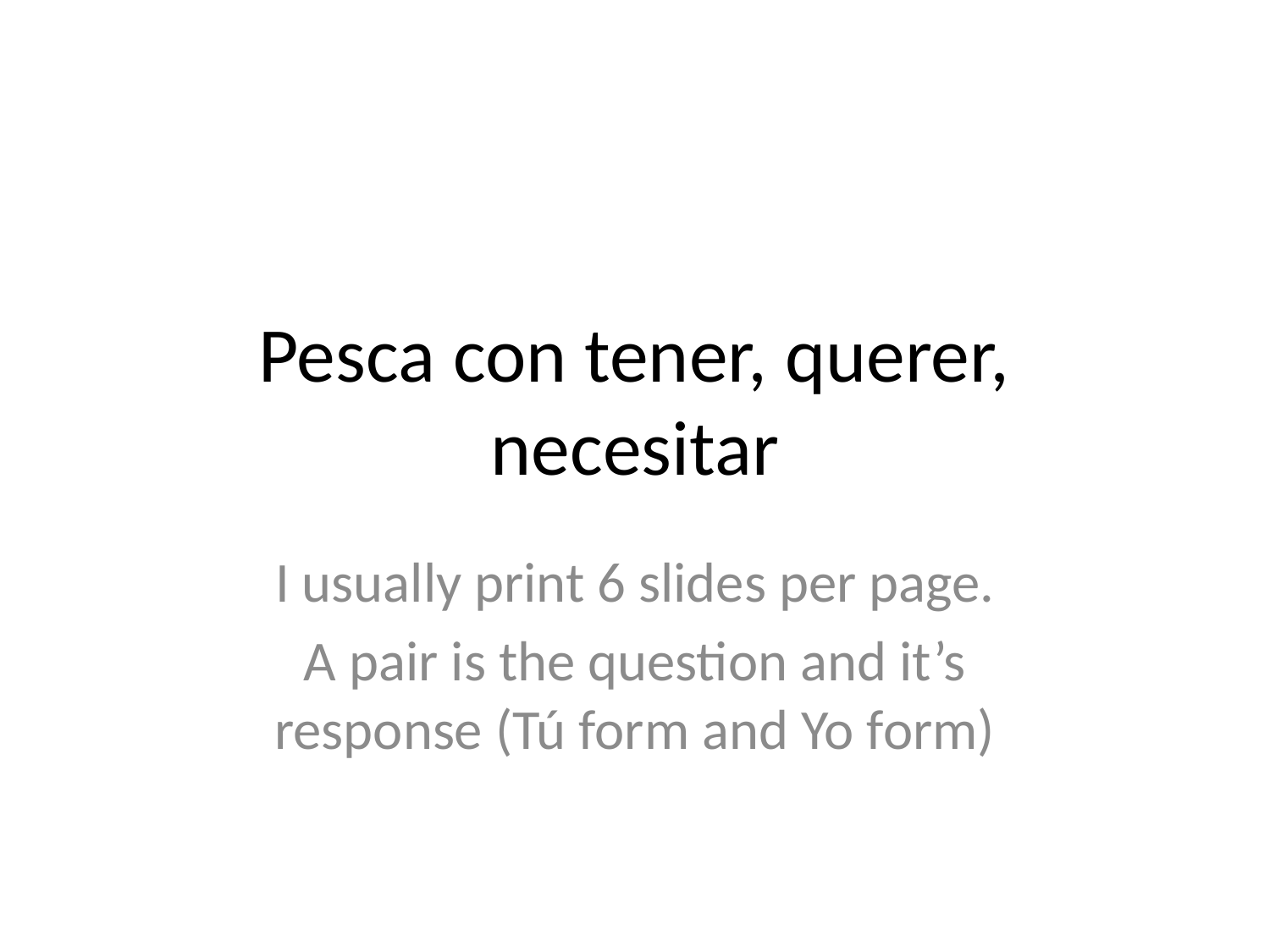

# Pesca con tener, querer, necesitar
I usually print 6 slides per page.
A pair is the question and it’s response (Tú form and Yo form)